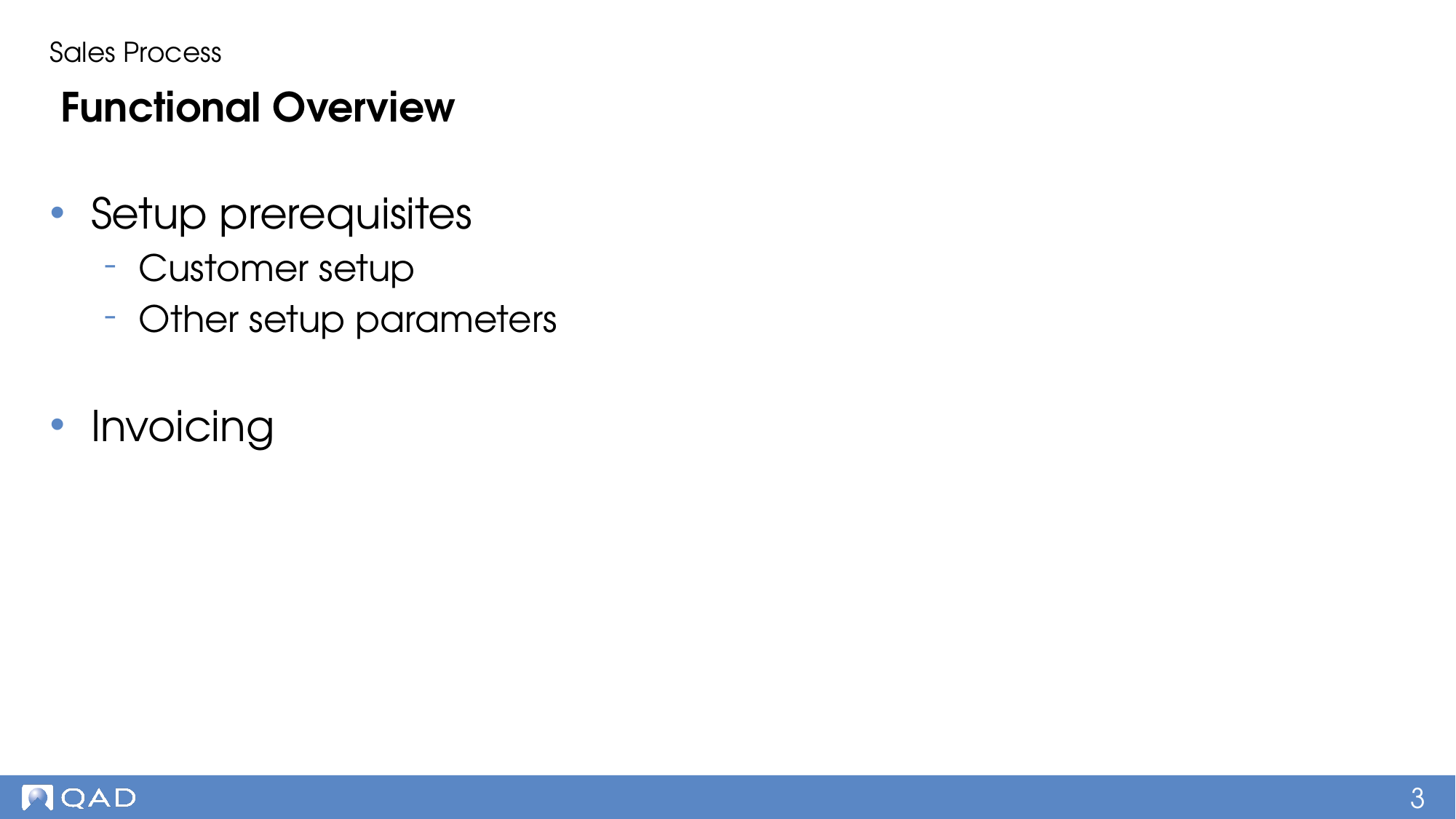

Sales Process
# Functional Overview
Setup prerequisites
Customer setup
Other setup parameters

Invoicing

3